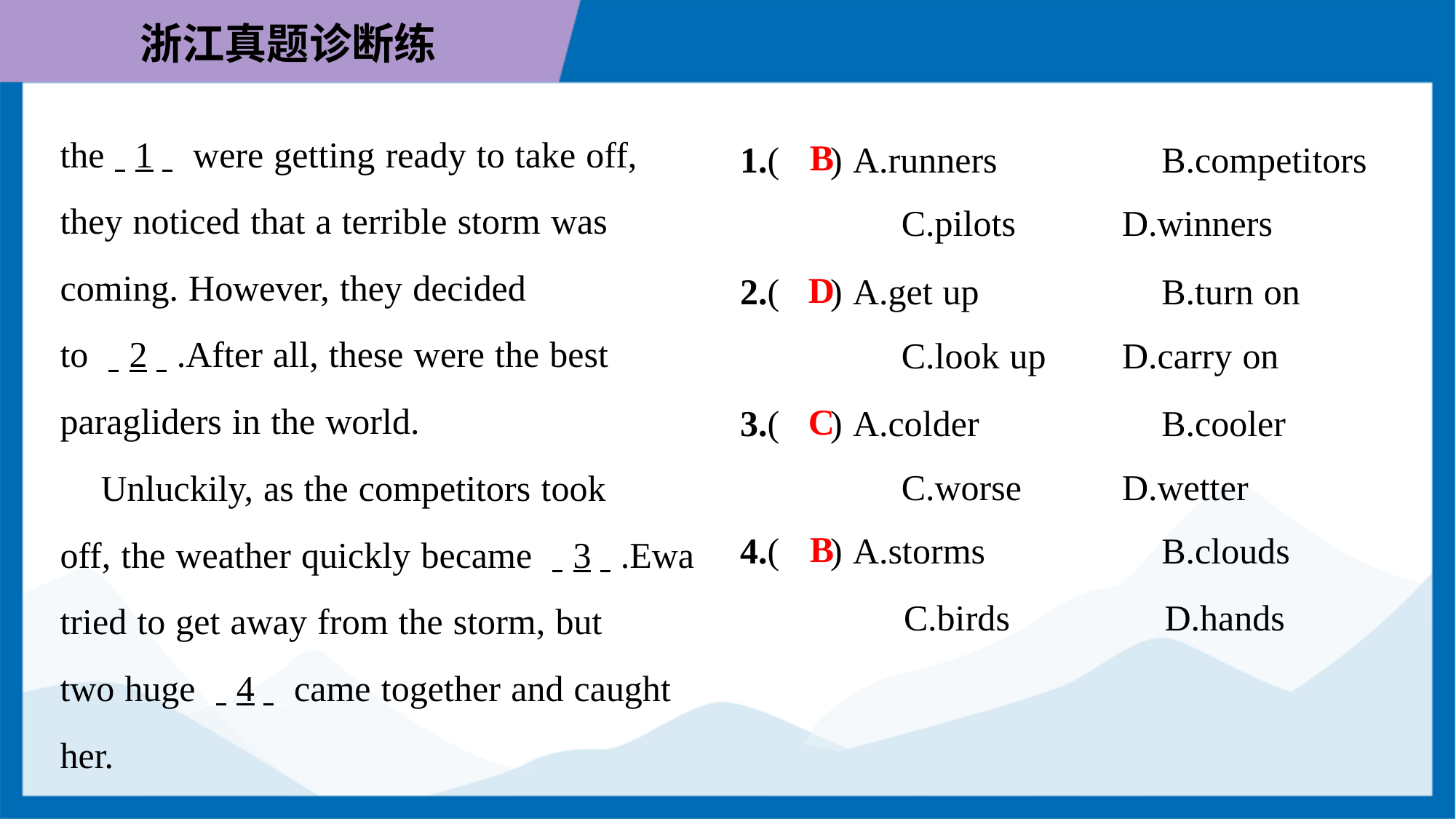

the. .1. . were getting ready to take off,
they noticed that a terrible storm was
coming. However, they decided
to . .2. ..After all, these were the best
paragliders in the world.
    Unluckily, as the competitors took
off, the weather quickly became . .3. ..Ewa
tried to get away from the storm, but
two huge . .4. . came together and caught
her.

1.(     ) A.runners	B.competitors
C.pilots	D.winners
B
2.(     ) A.get up	B.turn on
C.look up	D.carry on
D
3.(     ) A.colder	B.cooler
C.worse	D.wetter
C
4.(     ) A.storms	B.clouds
                  C.birds                 D.hands
B